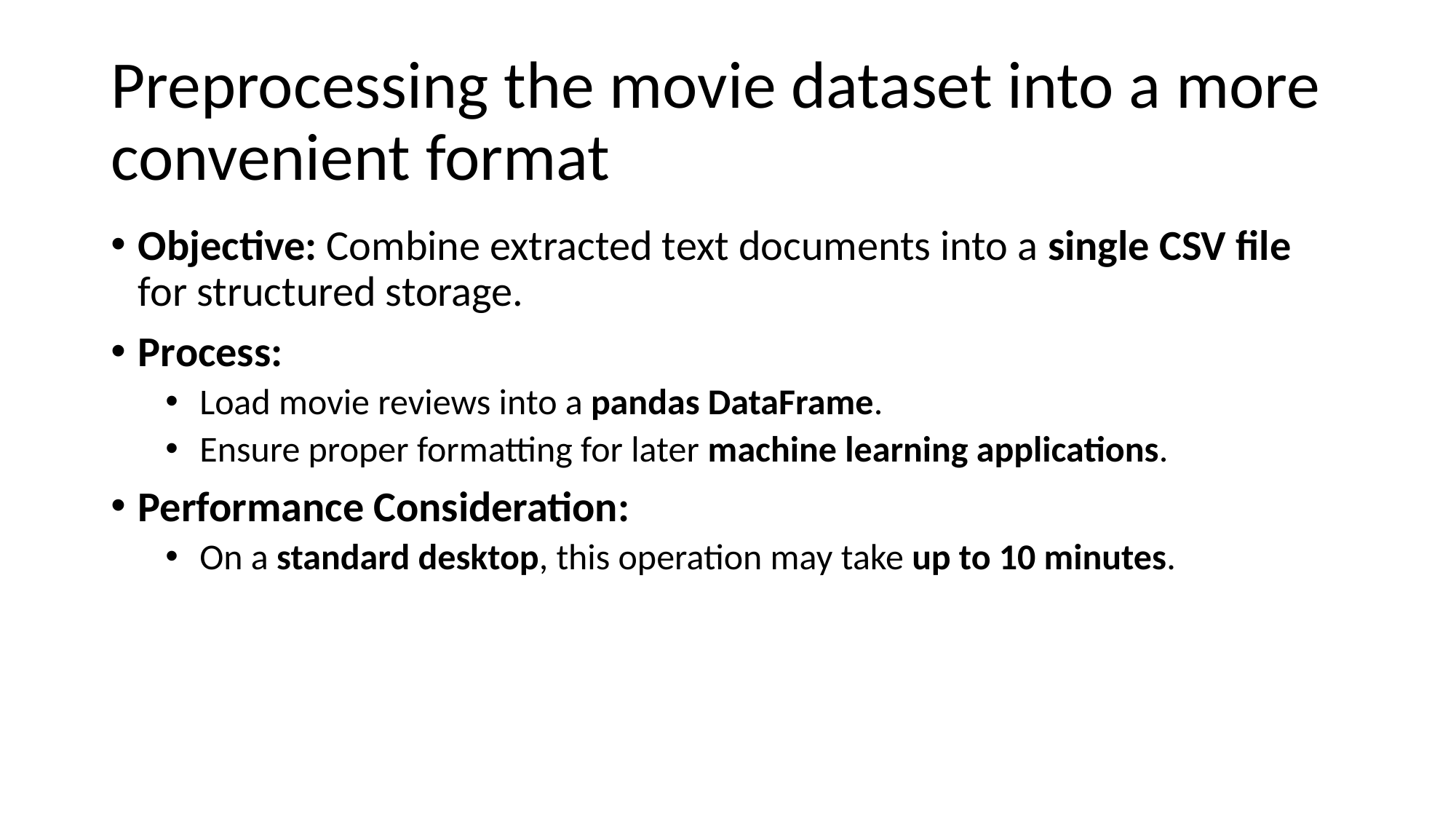

# Preprocessing the movie dataset into a more convenient format
Objective: Combine extracted text documents into a single CSV file for structured storage.
Process:
Load movie reviews into a pandas DataFrame.
Ensure proper formatting for later machine learning applications.
Performance Consideration:
On a standard desktop, this operation may take up to 10 minutes.